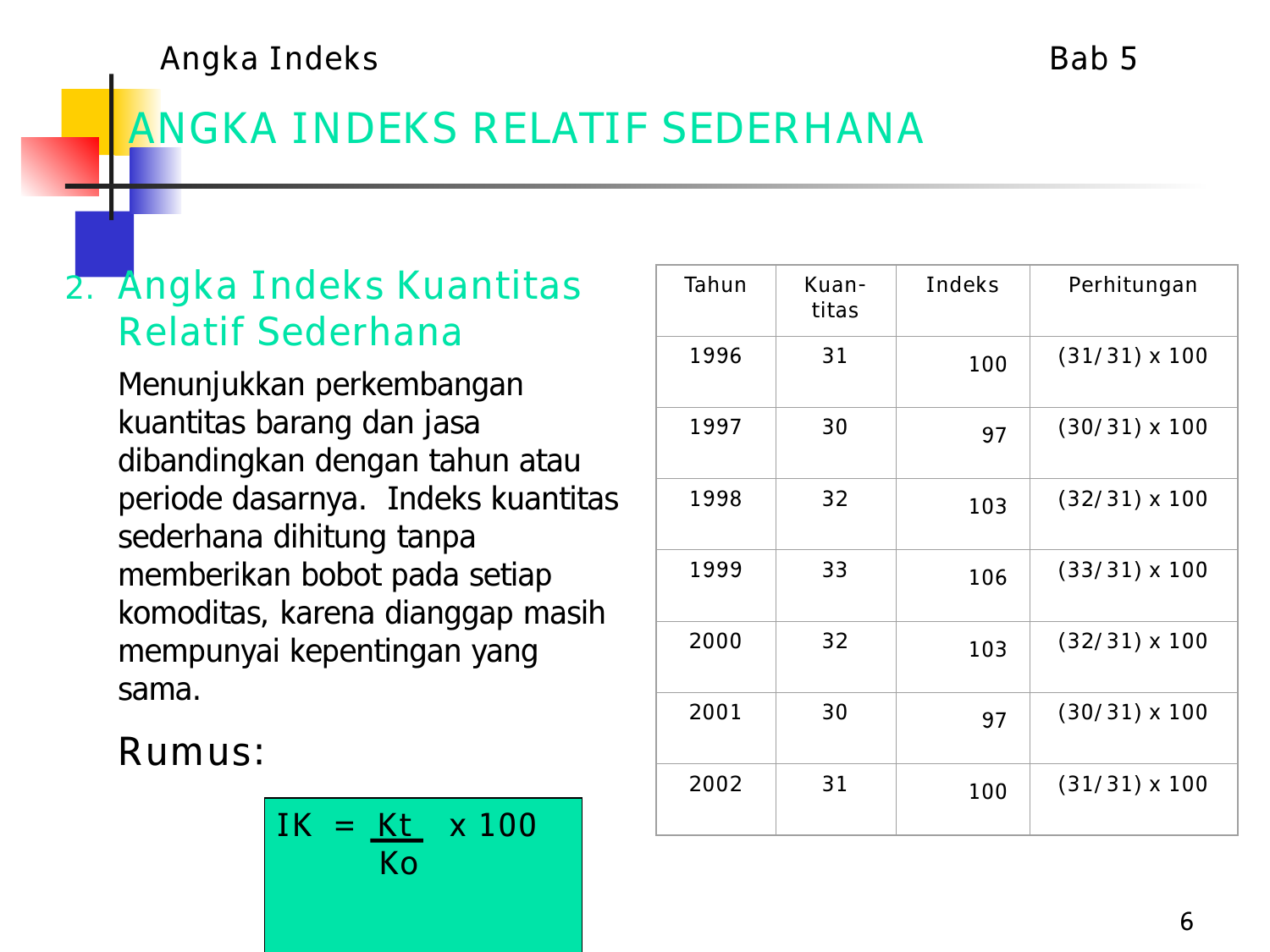

Angka Indeks						Bab 5
ANGKA INDEKS RELATIF SEDERHANA
2. 	Angka Indeks Kuantitas  Relatif Sederhana
	Menunjukkan perkembangan kuantitas barang dan jasa dibandingkan dengan tahun atau periode dasarnya.  Indeks kuantitas sederhana dihitung tanpa memberikan bobot pada setiap komoditas, karena dianggap masih mempunyai kepentingan yang sama.
	Rumus:

Tahun

Kuan-titas

Indeks

Perhitungan

1996

31

100

(31/31) x 100

1997

30

97

(30/31) x 100

1998

32

103

(32/31) x 100

1999

33

106

(33/31) x 100

2000

32

103

(32/31) x 100

2001

30

97

(30/31) x 100

2002

31

100

(31/31) x 100

IK  =  Kt    x 100
           Ko

6